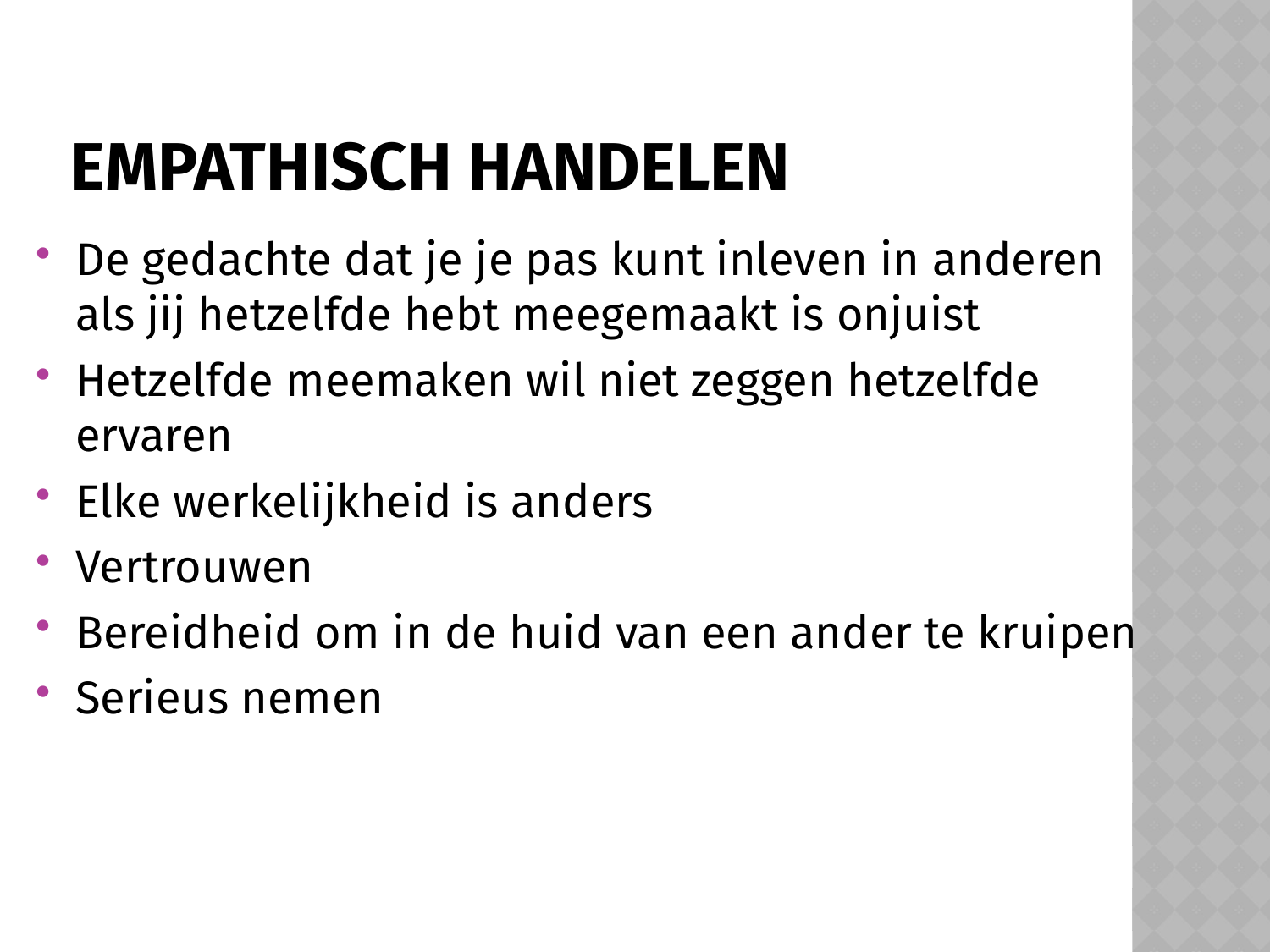

# Empathisch handelen
De gedachte dat je je pas kunt inleven in anderen als jij hetzelfde hebt meegemaakt is onjuist
Hetzelfde meemaken wil niet zeggen hetzelfde ervaren
Elke werkelijkheid is anders
Vertrouwen
Bereidheid om in de huid van een ander te kruipen
Serieus nemen